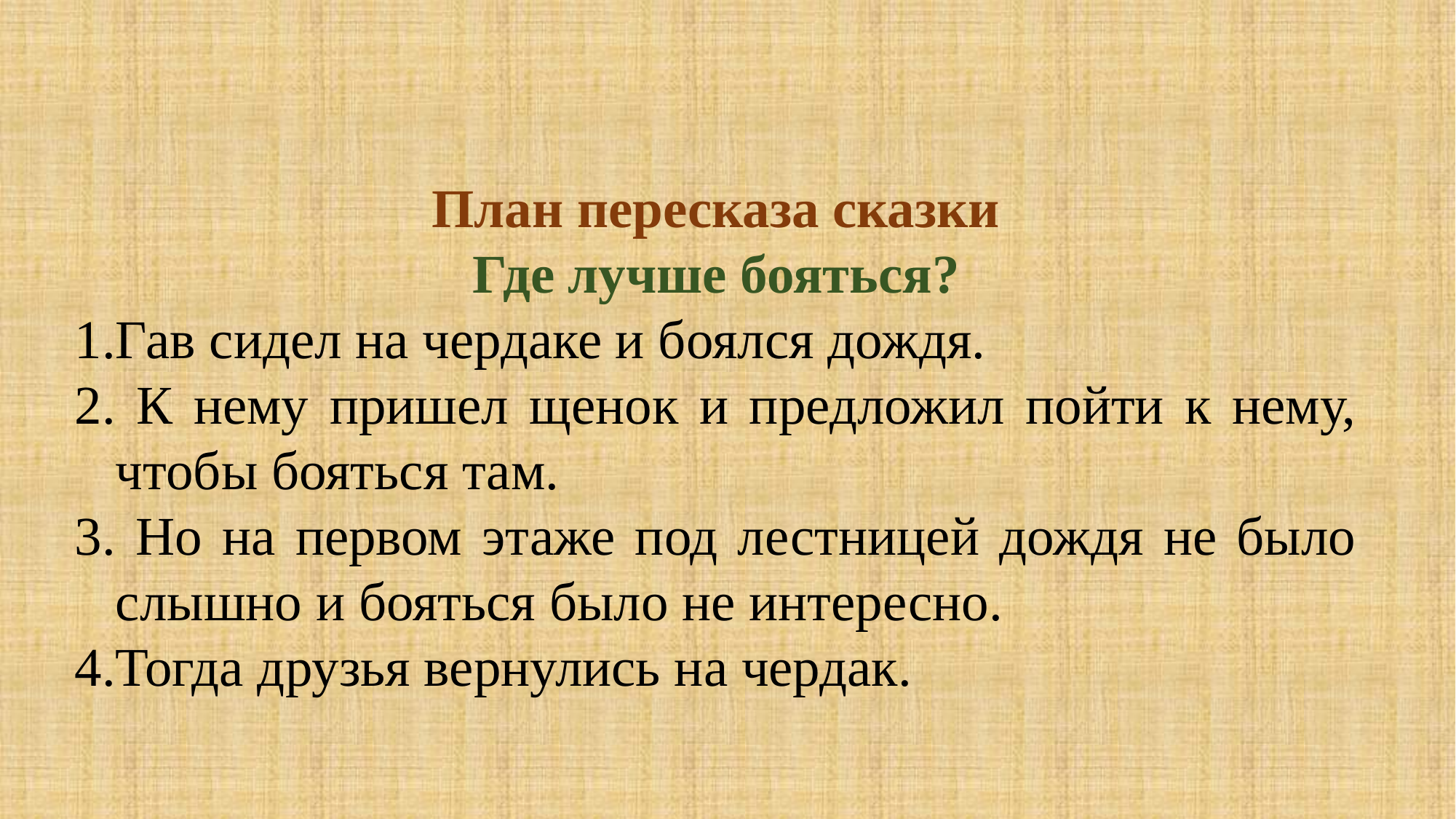

План пересказа сказки
Где лучше бояться?
Гав сидел на чердаке и боялся дождя.
 К нему пришел щенок и предложил пойти к нему, чтобы бояться там.
 Но на первом этаже под лестницей дождя не было слышно и бояться было не интересно.
Тогда друзья вернулись на чердак.